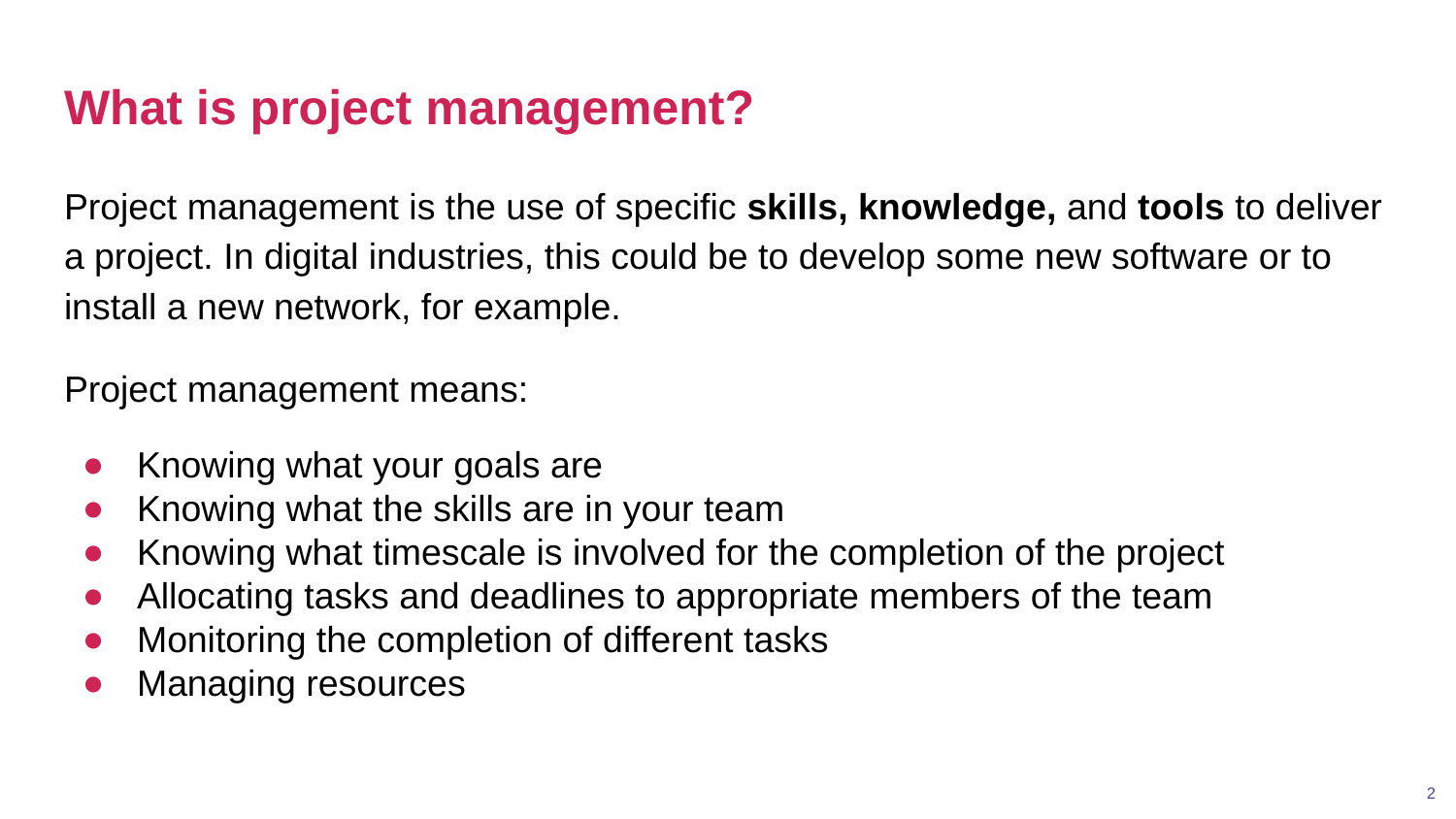

# What is project management?
Project management is the use of specific skills, knowledge, and tools to deliver a project. In digital industries, this could be to develop some new software or to install a new network, for example.
Project management means:
Knowing what your goals are
Knowing what the skills are in your team
Knowing what timescale is involved for the completion of the project
Allocating tasks and deadlines to appropriate members of the team
Monitoring the completion of different tasks
Managing resources

2